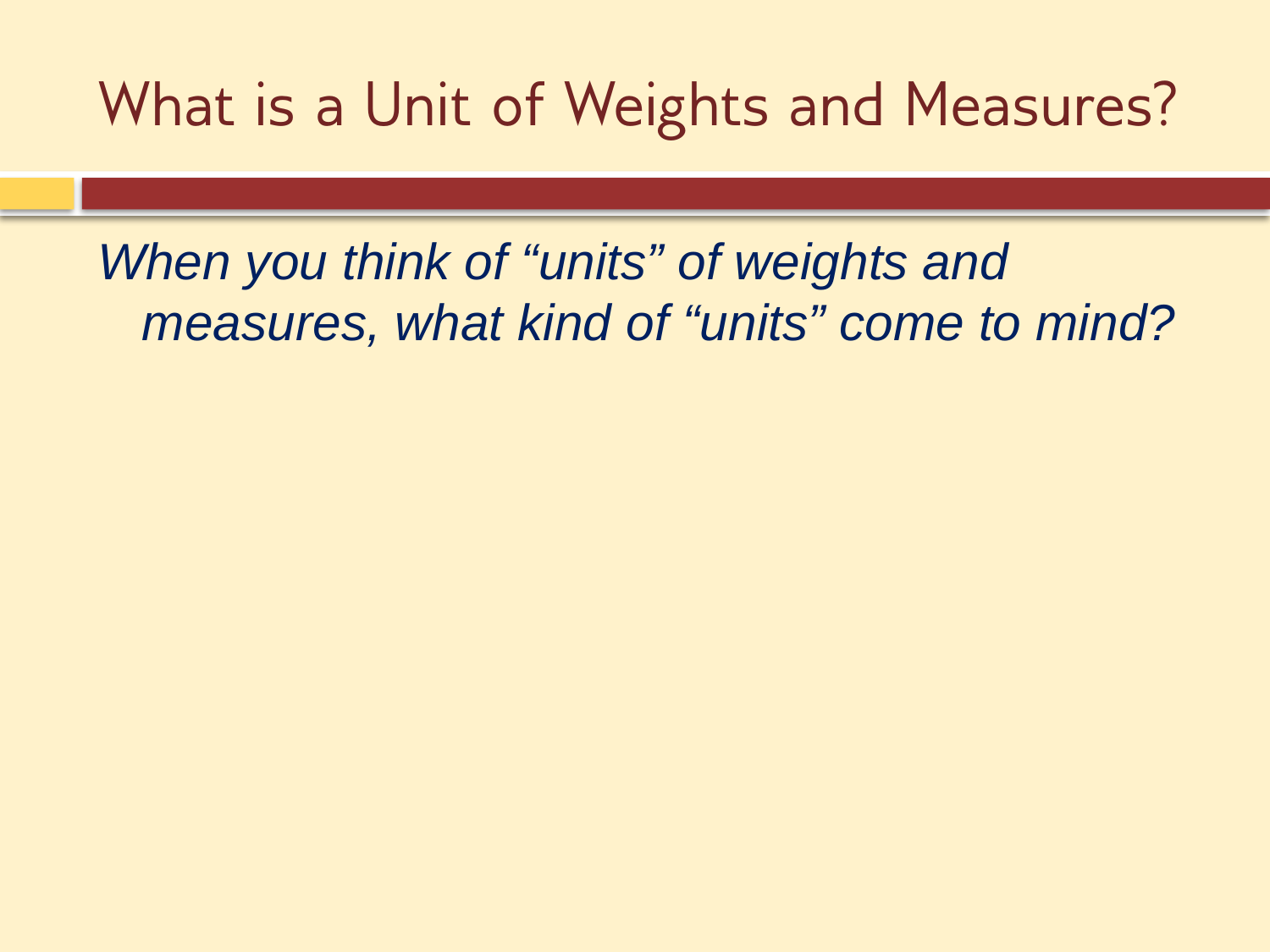

# What is a Unit of Weights and Measures?
When you think of “units” of weights and measures, what kind of “units” come to mind?